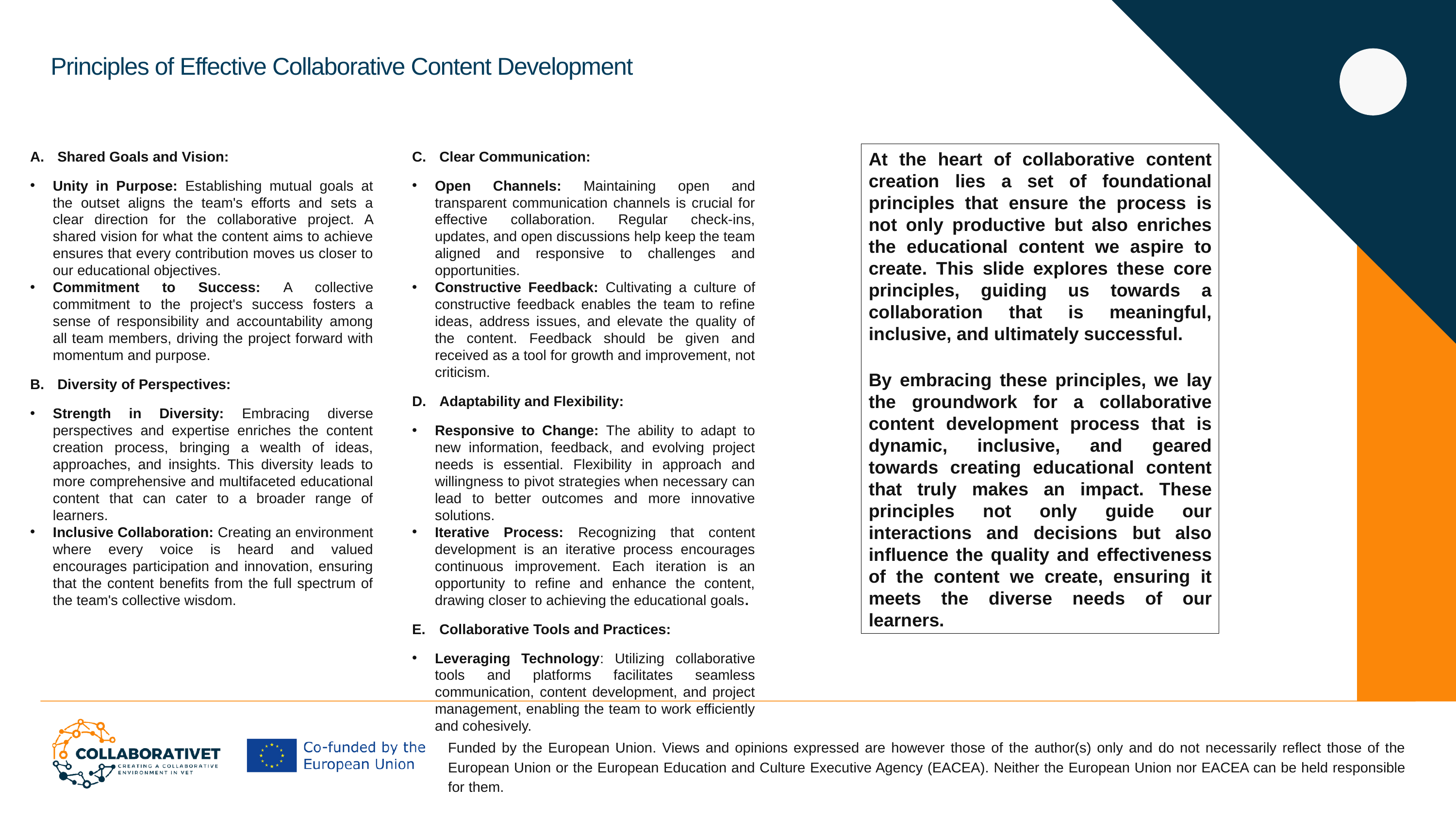

Principles of Effective Collaborative Content Development

At the heart of collaborative content creation lies a set of foundational principles that ensure the process is not only productive but also enriches the educational content we aspire to create. This slide explores these core principles, guiding us towards a collaboration that is meaningful, inclusive, and ultimately successful.
By embracing these principles, we lay the groundwork for a collaborative content development process that is dynamic, inclusive, and geared towards creating educational content that truly makes an impact. These principles not only guide our interactions and decisions but also influence the quality and effectiveness of the content we create, ensuring it meets the diverse needs of our learners.
Shared Goals and Vision:
Unity in Purpose: Establishing mutual goals at the outset aligns the team's efforts and sets a clear direction for the collaborative project. A shared vision for what the content aims to achieve ensures that every contribution moves us closer to our educational objectives.
Commitment to Success: A collective commitment to the project's success fosters a sense of responsibility and accountability among all team members, driving the project forward with momentum and purpose.
Diversity of Perspectives:
Strength in Diversity: Embracing diverse perspectives and expertise enriches the content creation process, bringing a wealth of ideas, approaches, and insights. This diversity leads to more comprehensive and multifaceted educational content that can cater to a broader range of learners.
Inclusive Collaboration: Creating an environment where every voice is heard and valued encourages participation and innovation, ensuring that the content benefits from the full spectrum of the team's collective wisdom.
Clear Communication:
Open Channels: Maintaining open and transparent communication channels is crucial for effective collaboration. Regular check-ins, updates, and open discussions help keep the team aligned and responsive to challenges and opportunities.
Constructive Feedback: Cultivating a culture of constructive feedback enables the team to refine ideas, address issues, and elevate the quality of the content. Feedback should be given and received as a tool for growth and improvement, not criticism.
Adaptability and Flexibility:
Responsive to Change: The ability to adapt to new information, feedback, and evolving project needs is essential. Flexibility in approach and willingness to pivot strategies when necessary can lead to better outcomes and more innovative solutions.
Iterative Process: Recognizing that content development is an iterative process encourages continuous improvement. Each iteration is an opportunity to refine and enhance the content, drawing closer to achieving the educational goals.
Collaborative Tools and Practices:
Leveraging Technology: Utilizing collaborative tools and platforms facilitates seamless communication, content development, and project management, enabling the team to work efficiently and cohesively.

Funded by the European Union. Views and opinions expressed are however those of the author(s) only and do not necessarily reflect those of the European Union or the European Education and Culture Executive Agency (EACEA). Neither the European Union nor EACEA can be held responsible for them.